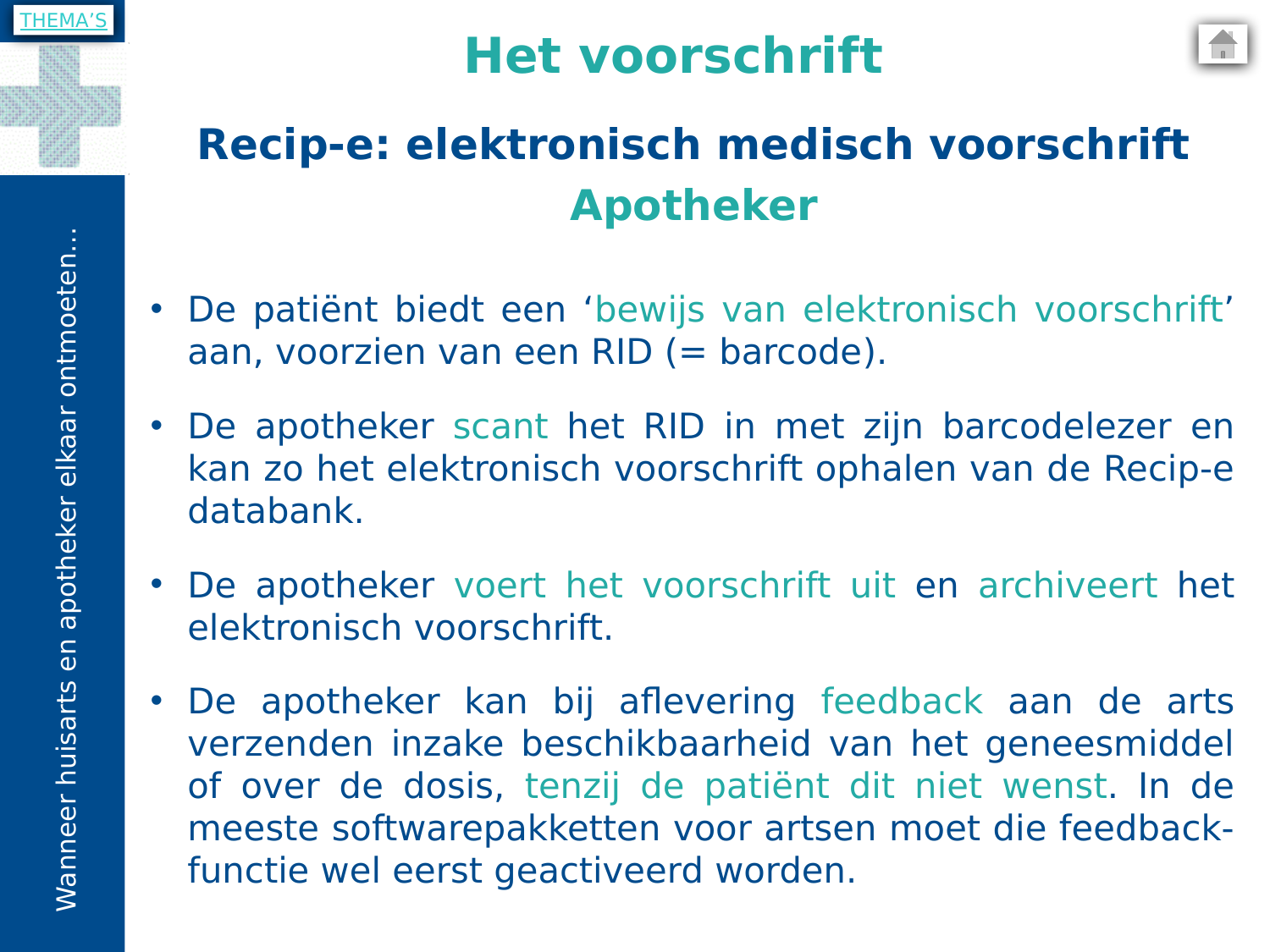

THEMA’S
Het voorschrift

Recip-e: elektronisch medisch voorschrift
Apotheker

De patiënt biedt een ‘bewijs van elektronisch voorschrift’ aan, voorzien van een RID (= barcode).
De apotheker scant het RID in met zijn barcodelezer en kan zo het elektronisch voorschrift ophalen van de Recip-e databank.
De apotheker voert het voorschrift uit en archiveert het elektronisch voorschrift.
De apotheker kan bij aflevering feedback aan de arts verzenden inzake beschikbaarheid van het geneesmiddel of over de dosis, tenzij de patiënt dit niet wenst. In de meeste softwarepakketten voor artsen moet die feedback-functie wel eerst geactiveerd worden.